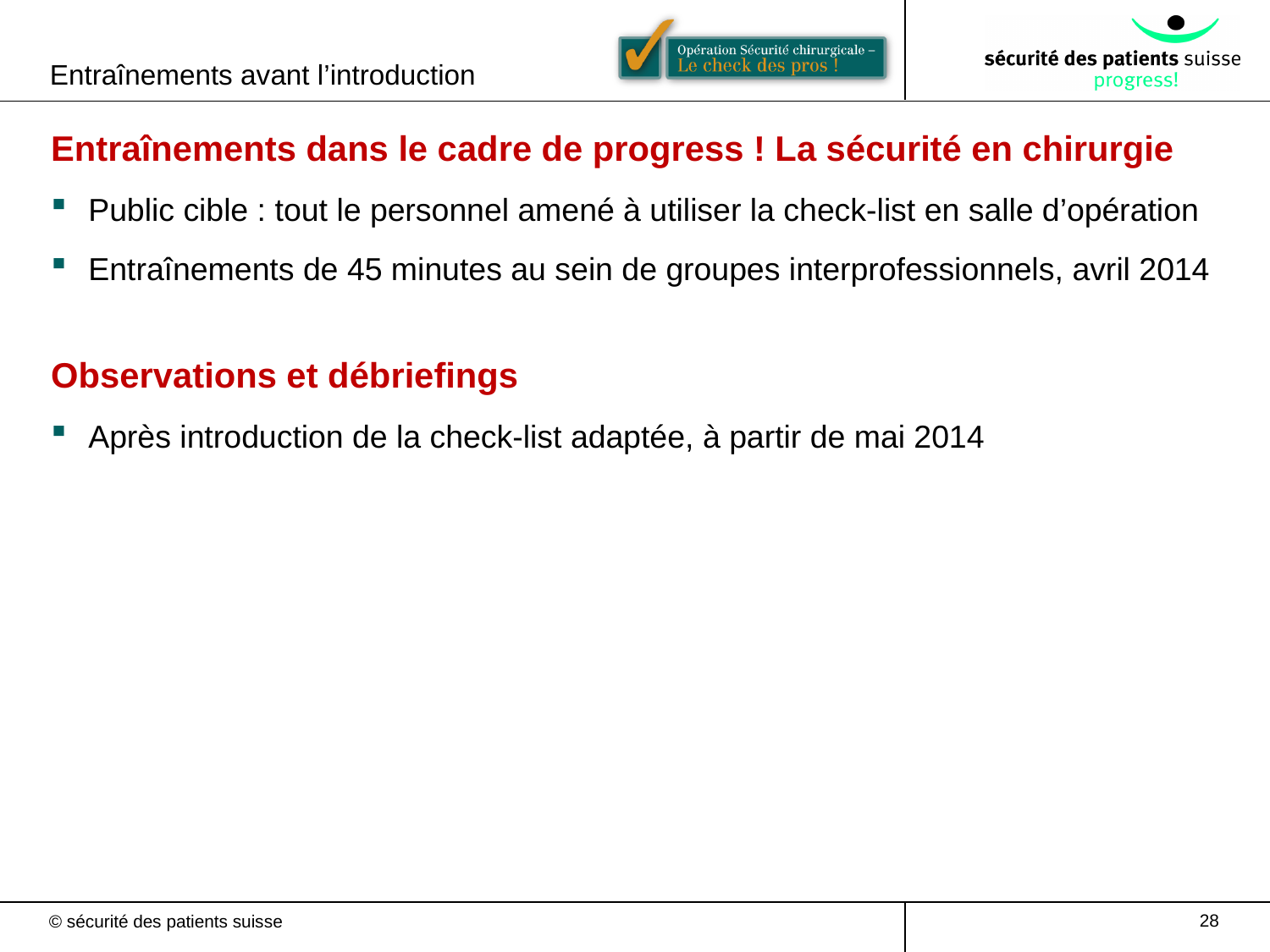

Entraînements avant l’introduction
Entraînements dans le cadre de progress ! La sécurité en chirurgie
Public cible : tout le personnel amené à utiliser la check-list en salle d’opération
Entraînements de 45 minutes au sein de groupes interprofessionnels, avril 2014

Observations et débriefings
Après introduction de la check-list adaptée, à partir de mai 2014

28
© sécurité des patients suisse